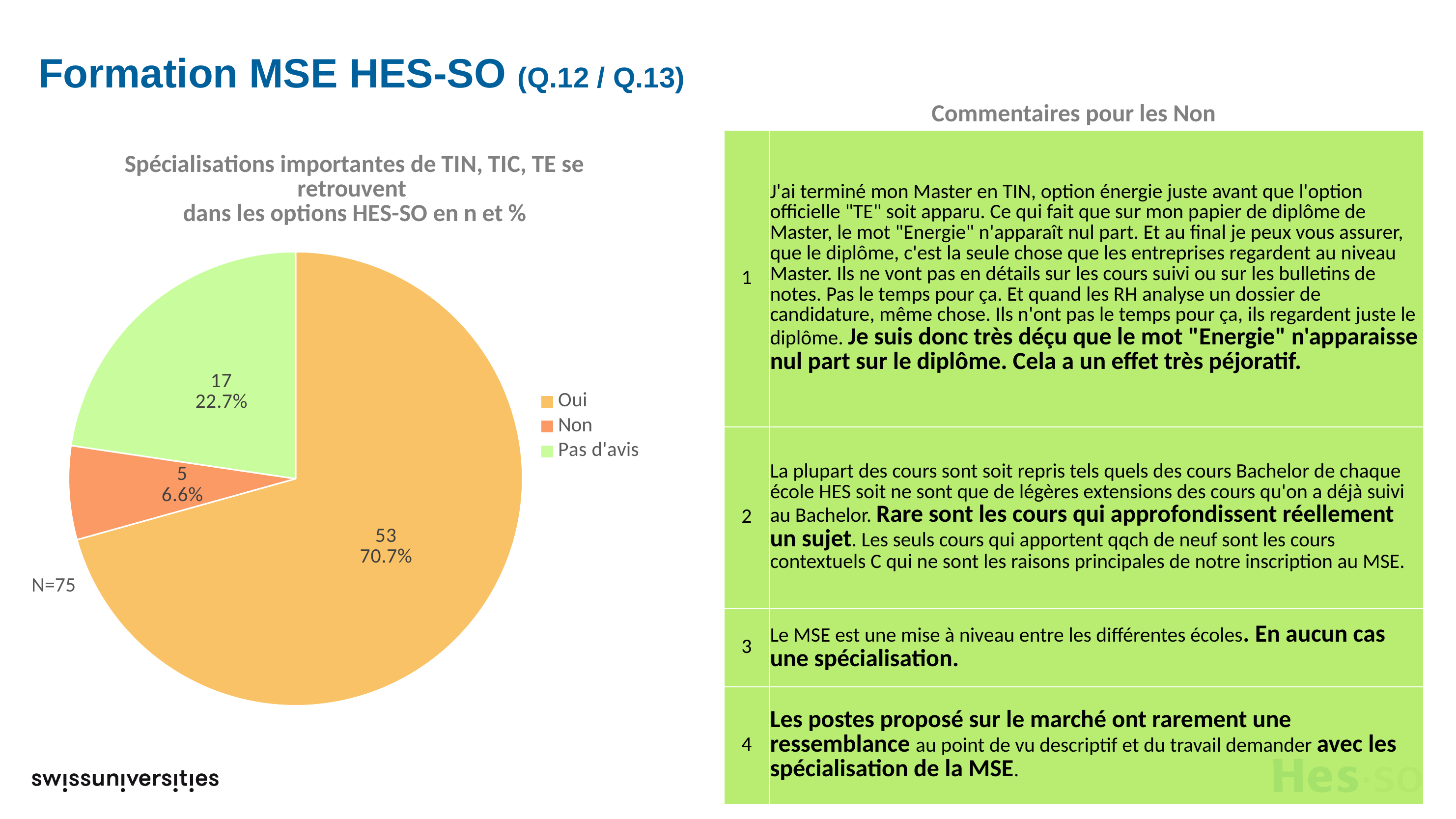

# Formation MSE HES-SO (Q.12 / Q.13)
Commentaires pour les Non

### Chart: Spécialisations importantes de TIN, TIC, TE se retrouvent
dans les options HES-SO en n et %

| Category |  |
|---|---|
| Oui | 53.0 |
| Non | 5.0 |
| Pas d'avis | 17.0 |
| 1 | J'ai terminé mon Master en TIN, option énergie juste avant que l'option officielle "TE" soit apparu. Ce qui fait que sur mon papier de diplôme de Master, le mot "Energie" n'apparaît nul part. Et au final je peux vous assurer, que le diplôme, c'est la seule chose que les entreprises regardent au niveau Master. Ils ne vont pas en détails sur les cours suivi ou sur les bulletins de notes. Pas le temps pour ça. Et quand les RH analyse un dossier de candidature, même chose. Ils n'ont pas le temps pour ça, ils regardent juste le diplôme. Je suis donc très déçu que le mot "Energie" n'apparaisse nul part sur le diplôme. Cela a un effet très péjoratif. |
| --- | --- |
| 2 | La plupart des cours sont soit repris tels quels des cours Bachelor de chaque école HES soit ne sont que de légères extensions des cours qu'on a déjà suivi au Bachelor. Rare sont les cours qui approfondissent réellement un sujet. Les seuls cours qui apportent qqch de neuf sont les cours contextuels C qui ne sont les raisons principales de notre inscription au MSE. |
| 3 | Le MSE est une mise à niveau entre les différentes écoles. En aucun cas une spécialisation. |
| 4 | Les postes proposé sur le marché ont rarement une ressemblance au point de vu descriptif et du travail demander avec les spécialisation de la MSE. |
N=75